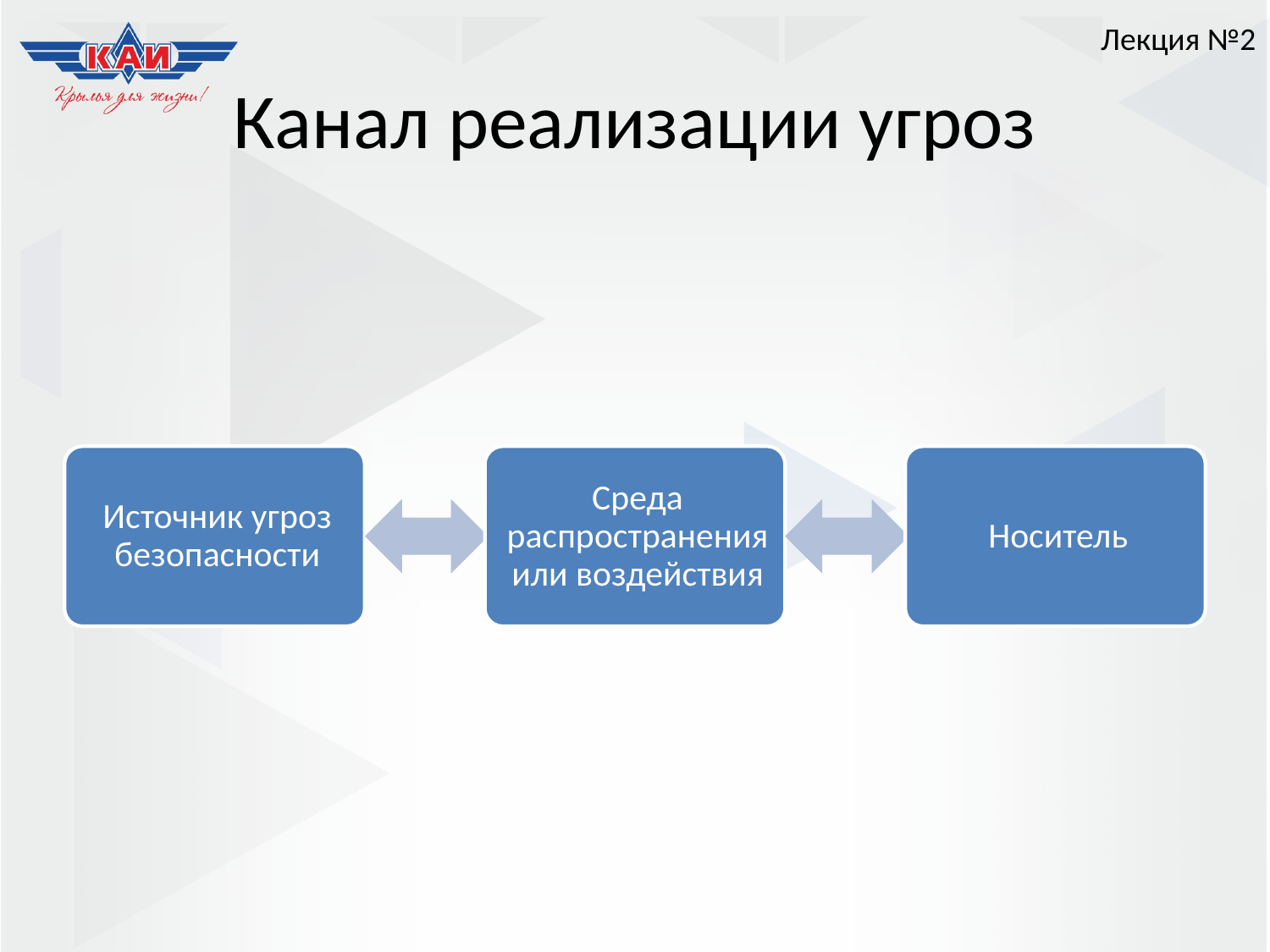

Лекция №2
# Канал реализации угроз
Источник угроз безопасности

Среда распространения или воздействия

Носитель